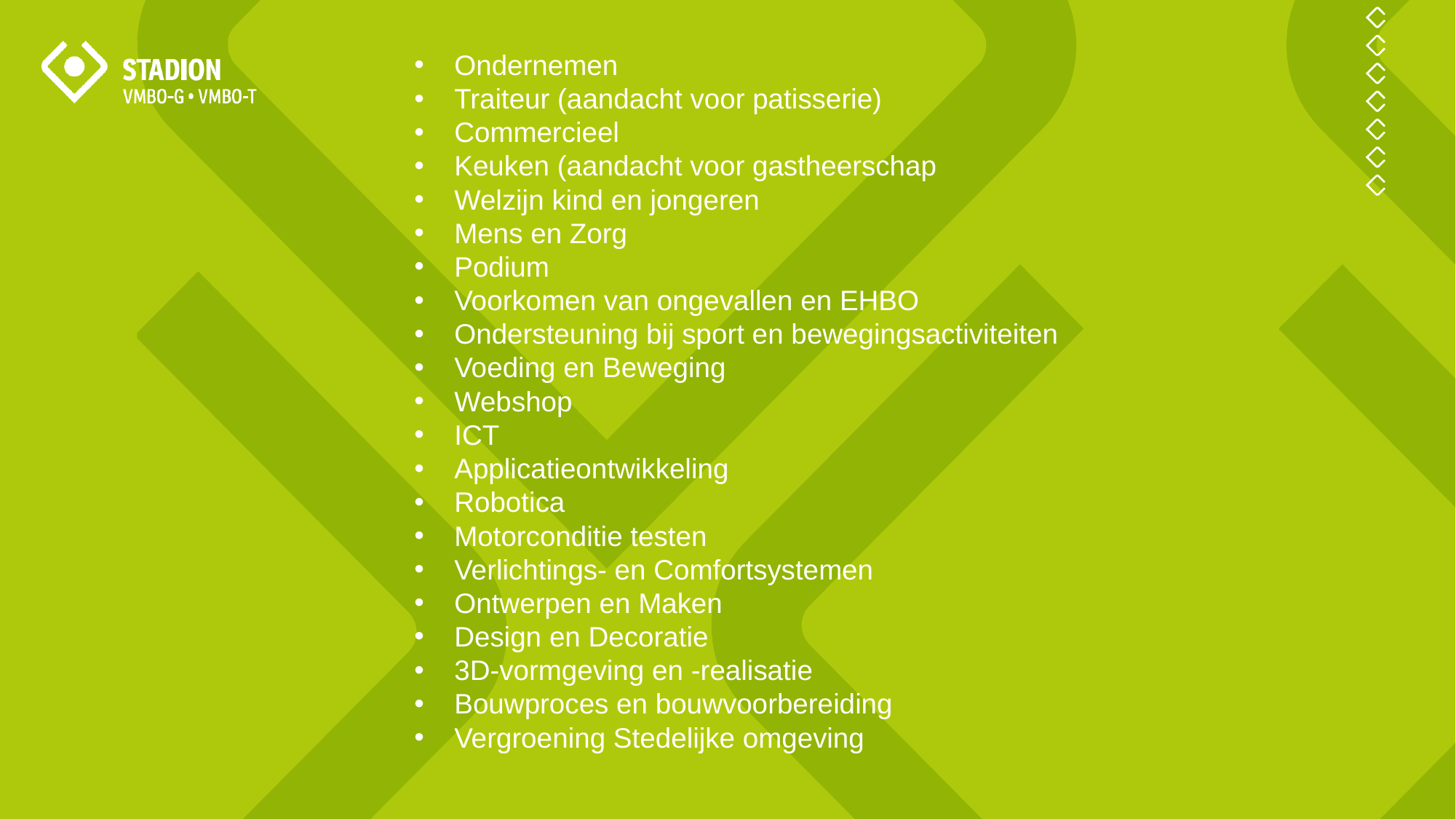

Ondernemen
Traiteur (aandacht voor patisserie)
Commercieel
Keuken (aandacht voor gastheerschap
Welzijn kind en jongeren
Mens en Zorg
Podium
Voorkomen van ongevallen en EHBO
Ondersteuning bij sport en bewegingsactiviteiten
Voeding en Beweging
Webshop
ICT
Applicatieontwikkeling
Robotica
Motorconditie testen
Verlichtings- en Comfortsystemen
Ontwerpen en Maken
Design en Decoratie
3D-vormgeving en -realisatie
Bouwproces en bouwvoorbereiding
Vergroening Stedelijke omgeving